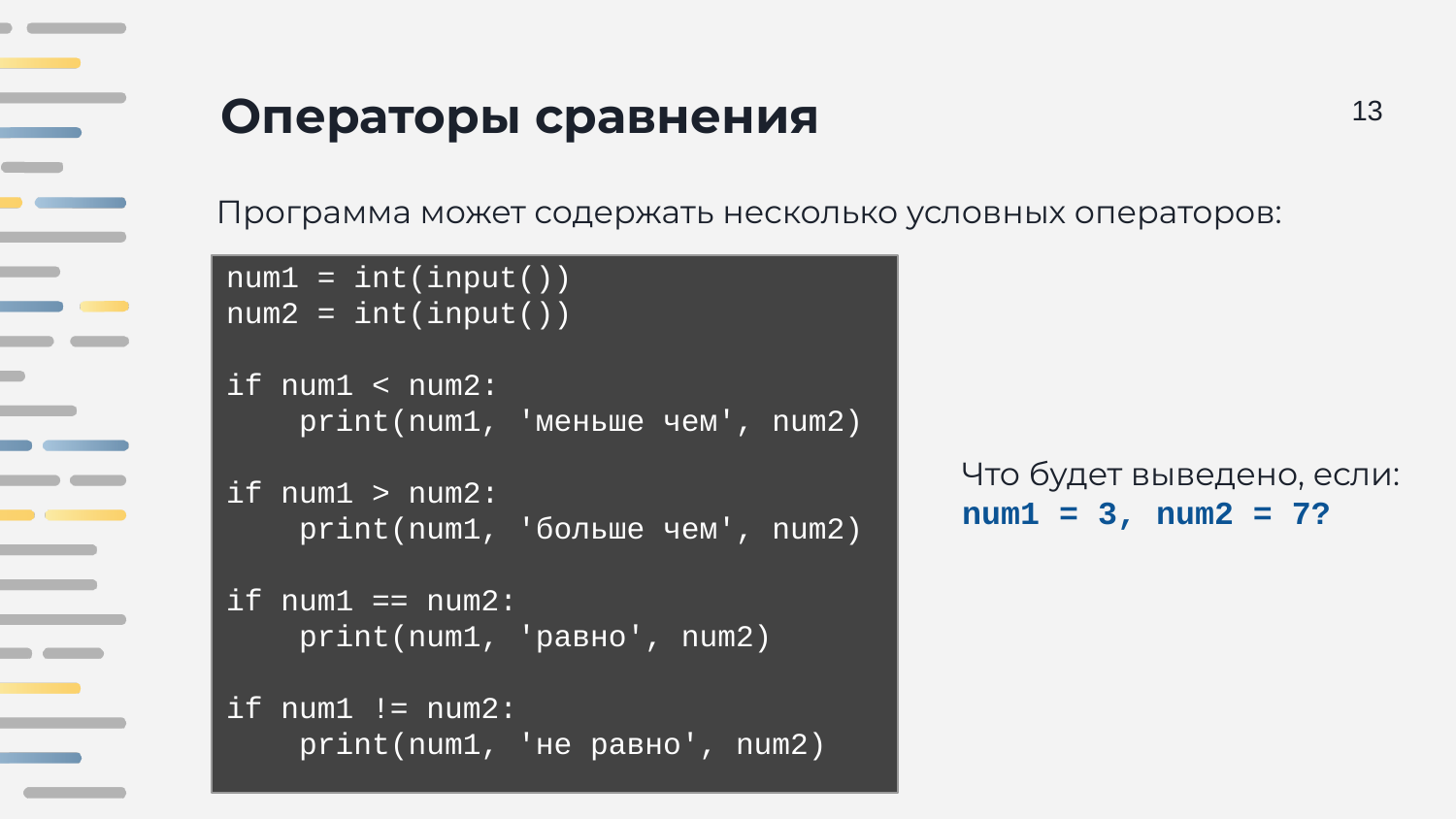

Операторы сравнения
13
Программа может содержать несколько условных операторов:
num1 = int(input())
num2 = int(input())

if num1 < num2:
    print(num1, 'меньше чем', num2)

if num1 > num2:
    print(num1, 'больше чем', num2)

if num1 == num2:
    print(num1, 'равно', num2)

if num1 != num2:
    print(num1, 'не равно', num2)
Что будет выведено, если:
num1 = 3, num2 = 7?